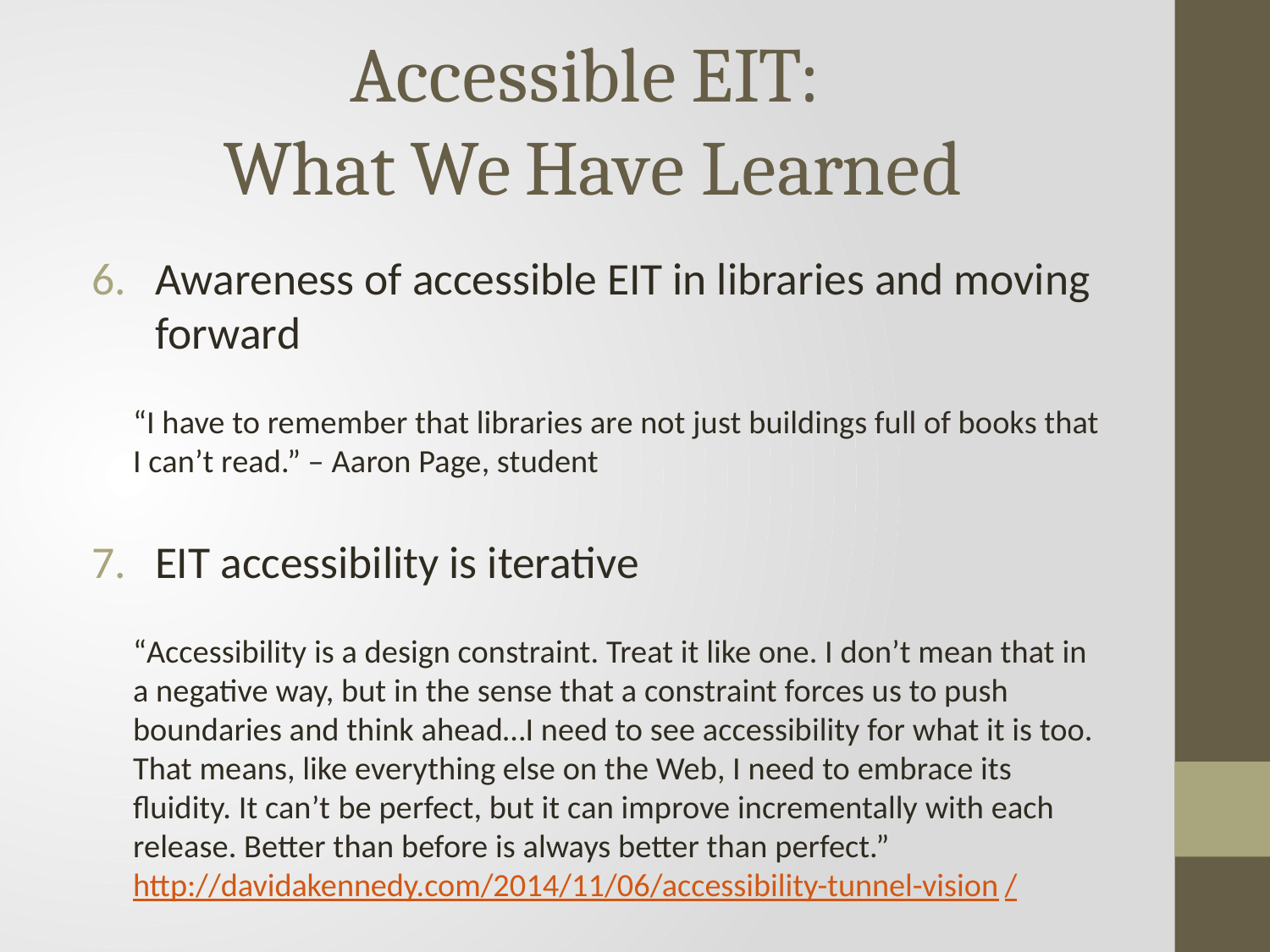

# Accessible EIT: What We Have Learned
Awareness of accessible EIT in libraries and moving forward

“I have to remember that libraries are not just buildings full of books that I can’t read.” – Aaron Page, student

EIT accessibility is iterative

“Accessibility is a design constraint. Treat it like one. I don’t mean that in a negative way, but in the sense that a constraint forces us to push boundaries and think ahead…I need to see accessibility for what it is too. That means, like everything else on the Web, I need to embrace its fluidity. It can’t be perfect, but it can improve incrementally with each release. Better than before is always better than perfect.” http://davidakennedy.com/2014/11/06/accessibility-tunnel-vision/